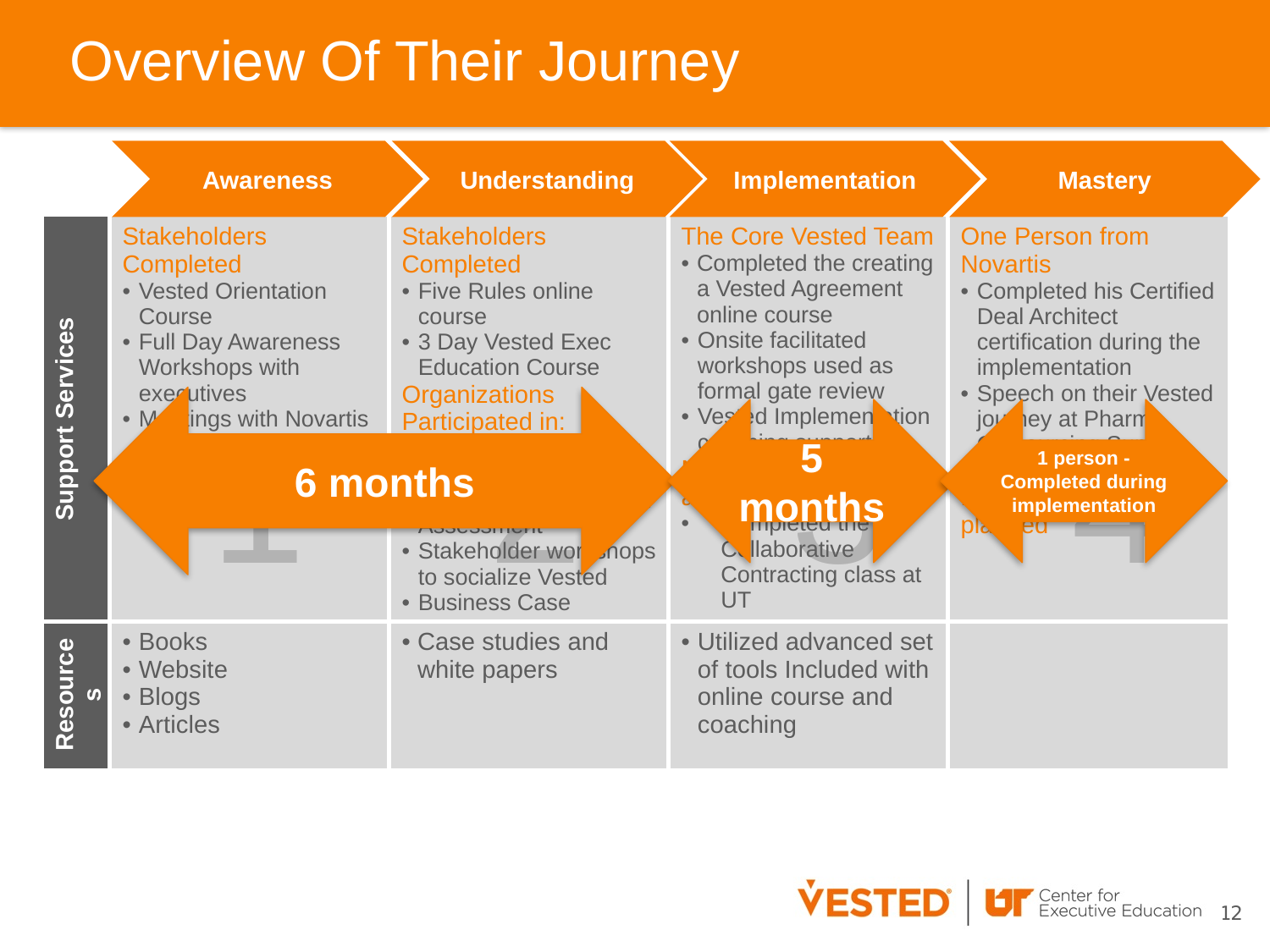

# Overview Of Their Journey
Awareness
Understanding
Implementation
Mastery
| Support Services | Stakeholders Completed Vested Orientation Course Full Day Awareness Workshops with executives Meetings with Novartis Global Procurement Leadership | Stakeholders Completed Five Rules online course 3 Day Vested Exec Education Course Organizations Participated in: UT Lead Deal Review and workshop Compatibility and Trust Assessment Stakeholder workshops to socialize Vested Business Case | The Core Vested Team Completed the creating a Vested Agreement online course Onsite facilitated workshops used as formal gate review Vested Implementation coaching support Novartis and UPS core and legal team Completed the Collaborative Contracting class at UT | One Person from Novartis Completed his Certified Deal Architect certification during the implementation Speech on their Vested journey at Pharma Outsourcing Summit Deal Certification Formal case study planned |
| --- | --- | --- | --- | --- |
| Resources | Books Website Blogs Articles | Case studies and white papers | Utilized advanced set of tools Included with online course and coaching |  |
6 months
1
2
3
4
5 months
1 person - Completed during implementation

12